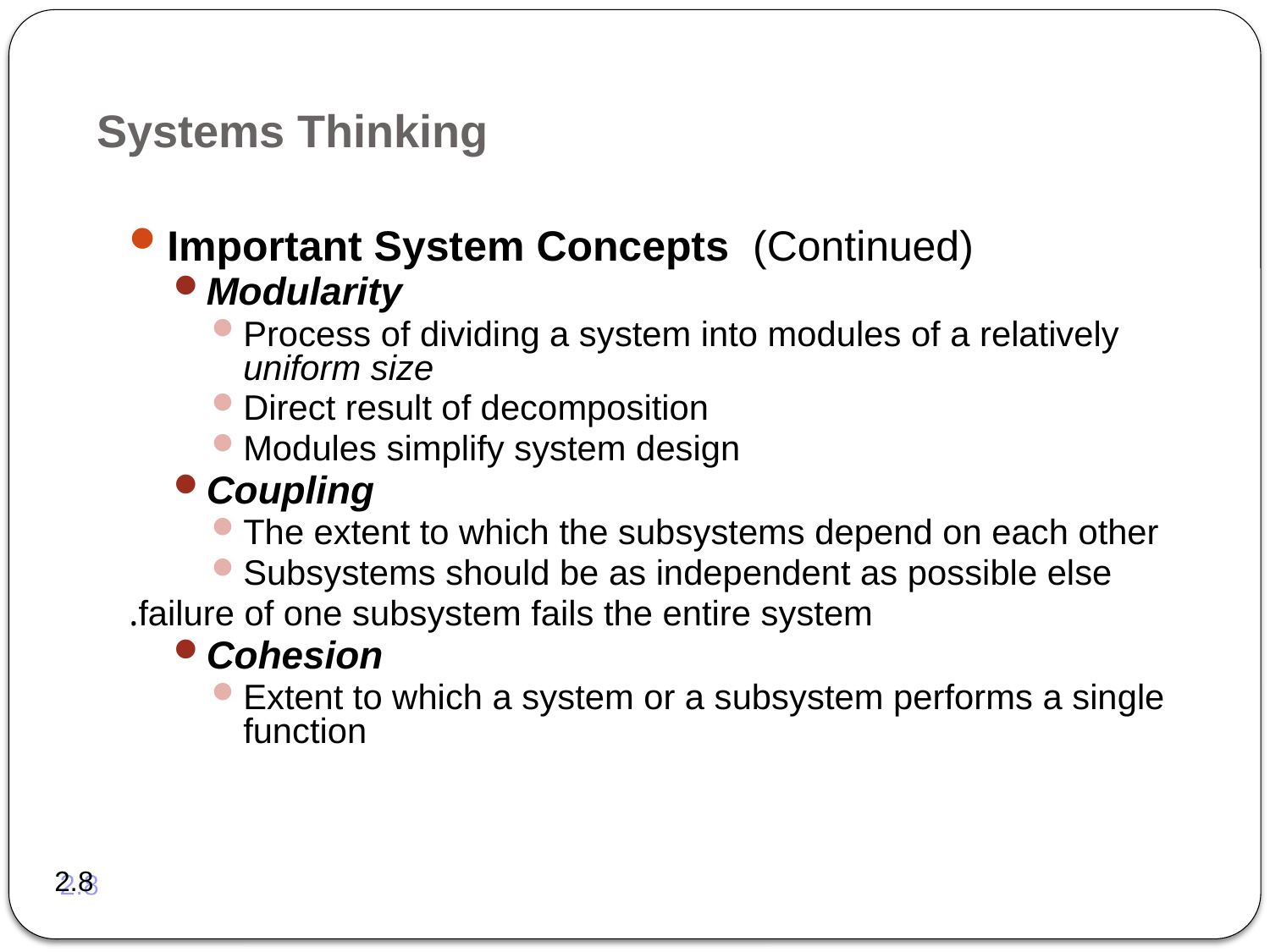

# Systems Thinking
Important System Concepts  (Continued)
Modularity
Process of dividing a system into modules of a relatively uniform size
Direct result of decomposition
Modules simplify system design
Coupling
The extent to which the subsystems depend on each other
Subsystems should be as independent as possible else
	failure of one subsystem fails the entire system.
Cohesion
Extent to which a system or a subsystem performs a single function
2.8